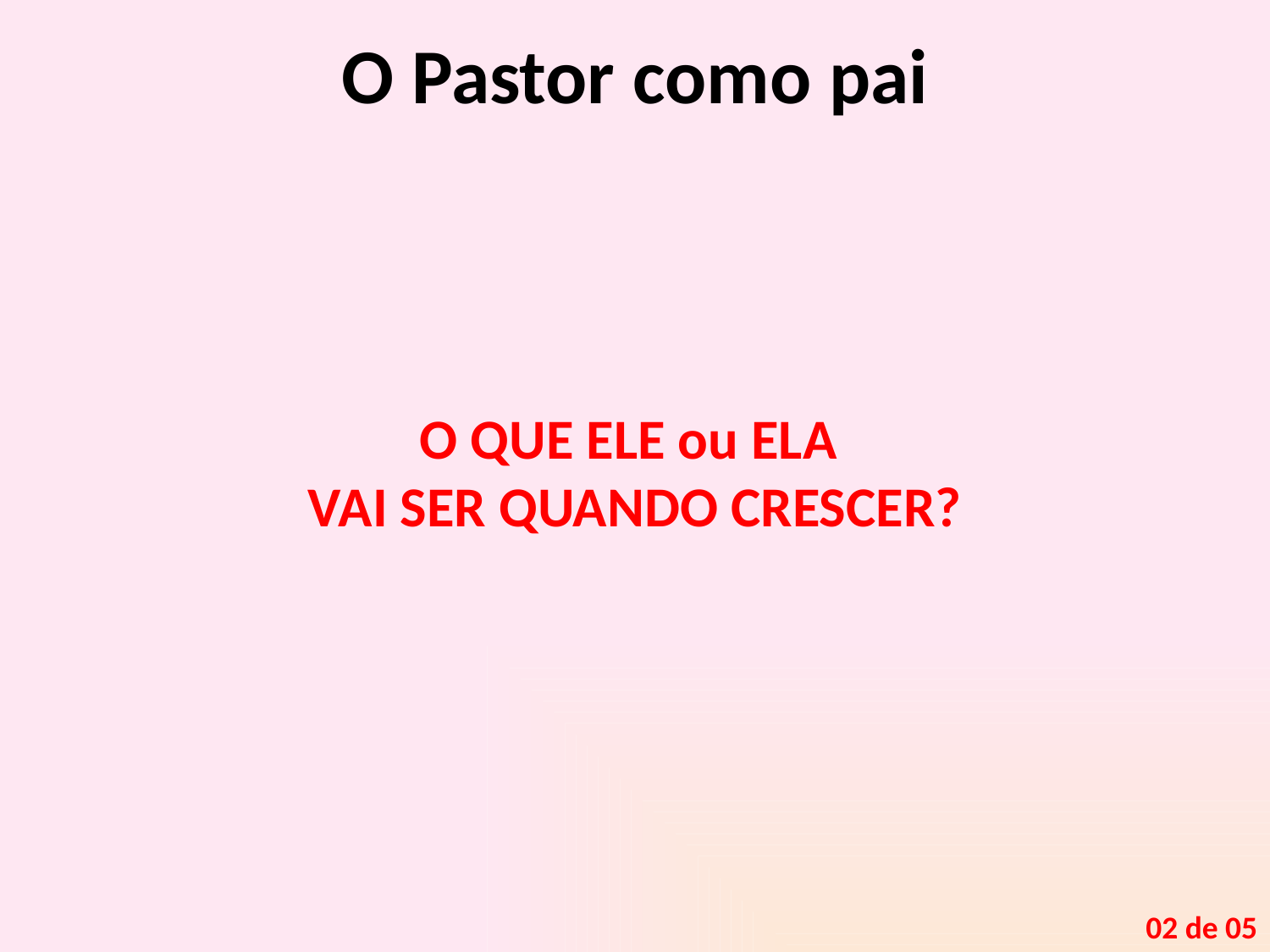

# O Pastor como pai
O QUE ELE ou ELA
VAI SER QUANDO CRESCER?
02 de 05